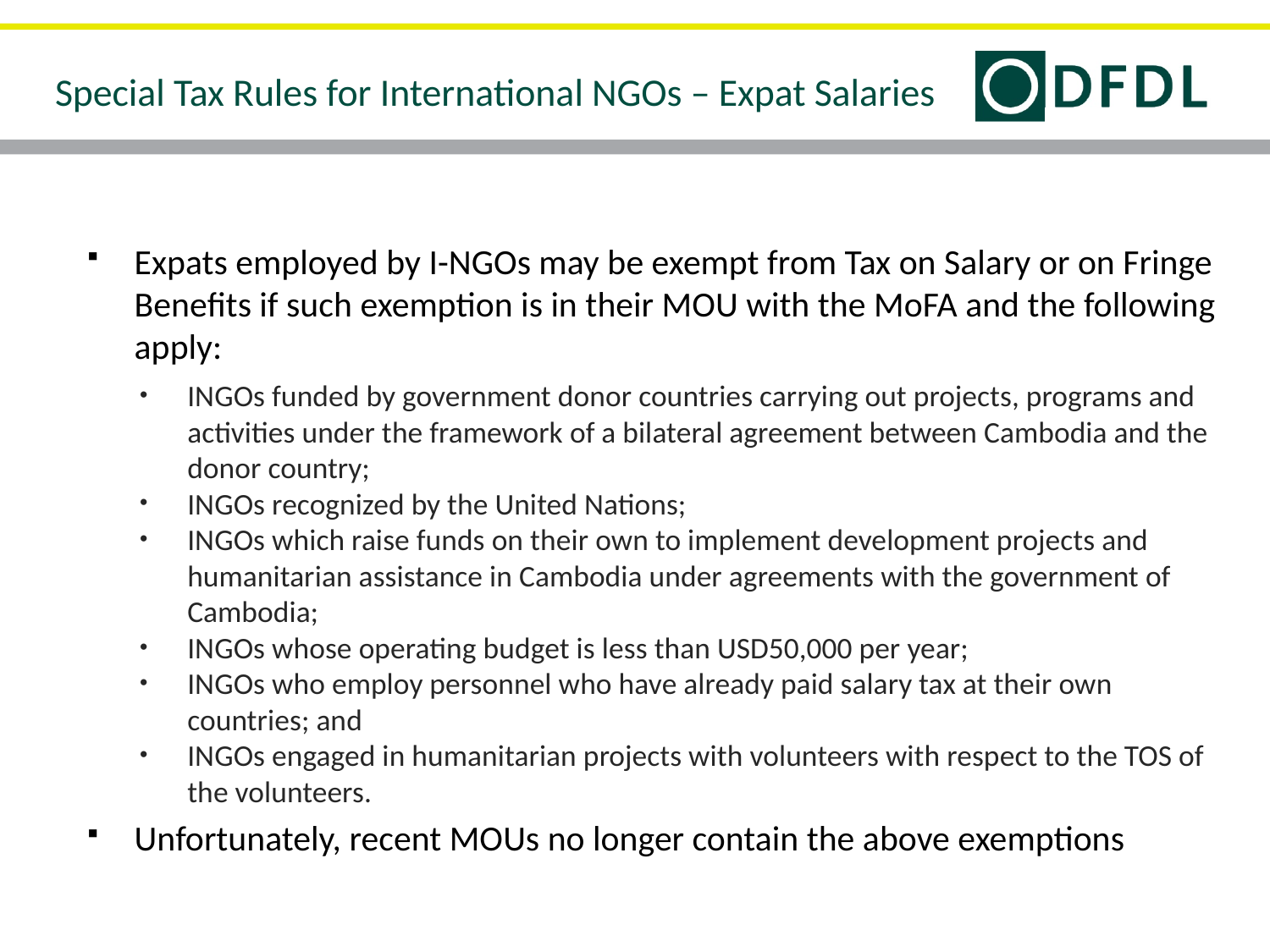

Special Tax Rules for International NGOs – Expat Salaries
Expats employed by I-NGOs may be exempt from Tax on Salary or on Fringe Benefits if such exemption is in their MOU with the MoFA and the following apply:
INGOs funded by government donor countries carrying out projects, programs and activities under the framework of a bilateral agreement between Cambodia and the donor country;
INGOs recognized by the United Nations;
INGOs which raise funds on their own to implement development projects and humanitarian assistance in Cambodia under agreements with the government of Cambodia;
INGOs whose operating budget is less than USD50,000 per year;
INGOs who employ personnel who have already paid salary tax at their own countries; and
INGOs engaged in humanitarian projects with volunteers with respect to the TOS of the volunteers.
Unfortunately, recent MOUs no longer contain the above exemptions